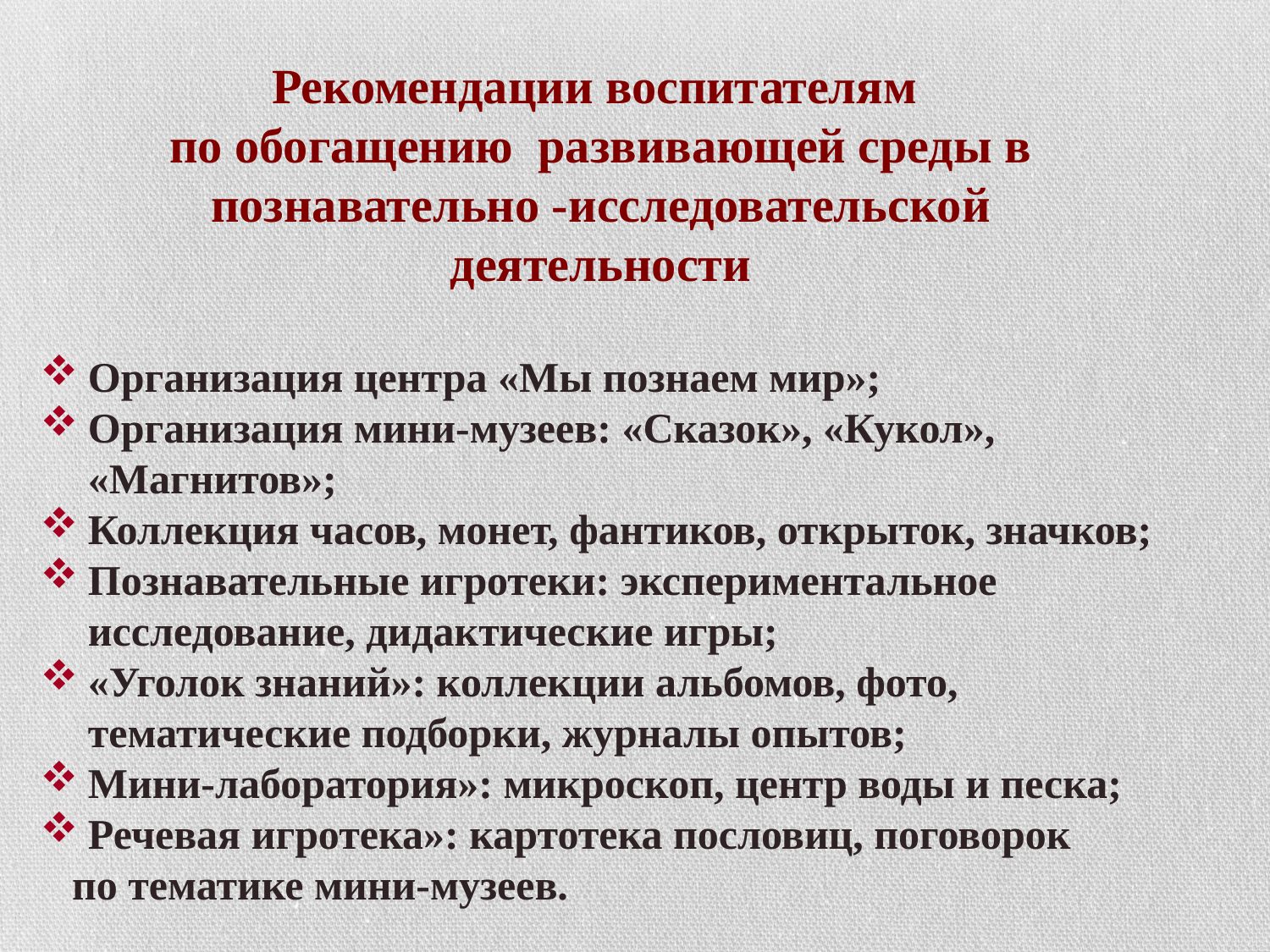

Рекомендации воспитателям
по обогащению  развивающей среды в познавательно -исследовательской деятельности
Организация центра «Мы познаем мир»;
Организация мини-музеев: «Сказок», «Кукол», «Магнитов»;
Коллекция часов, монет, фантиков, открыток, значков;
Познавательные игротеки: экспериментальное исследование, дидактические игры;
«Уголок знаний»: коллекции альбомов, фото, тематические подборки, журналы опытов;
Мини-лаборатория»: микроскоп, центр воды и песка;
Речевая игротека»: картотека пословиц, поговорок
   по тематике мини-музеев.